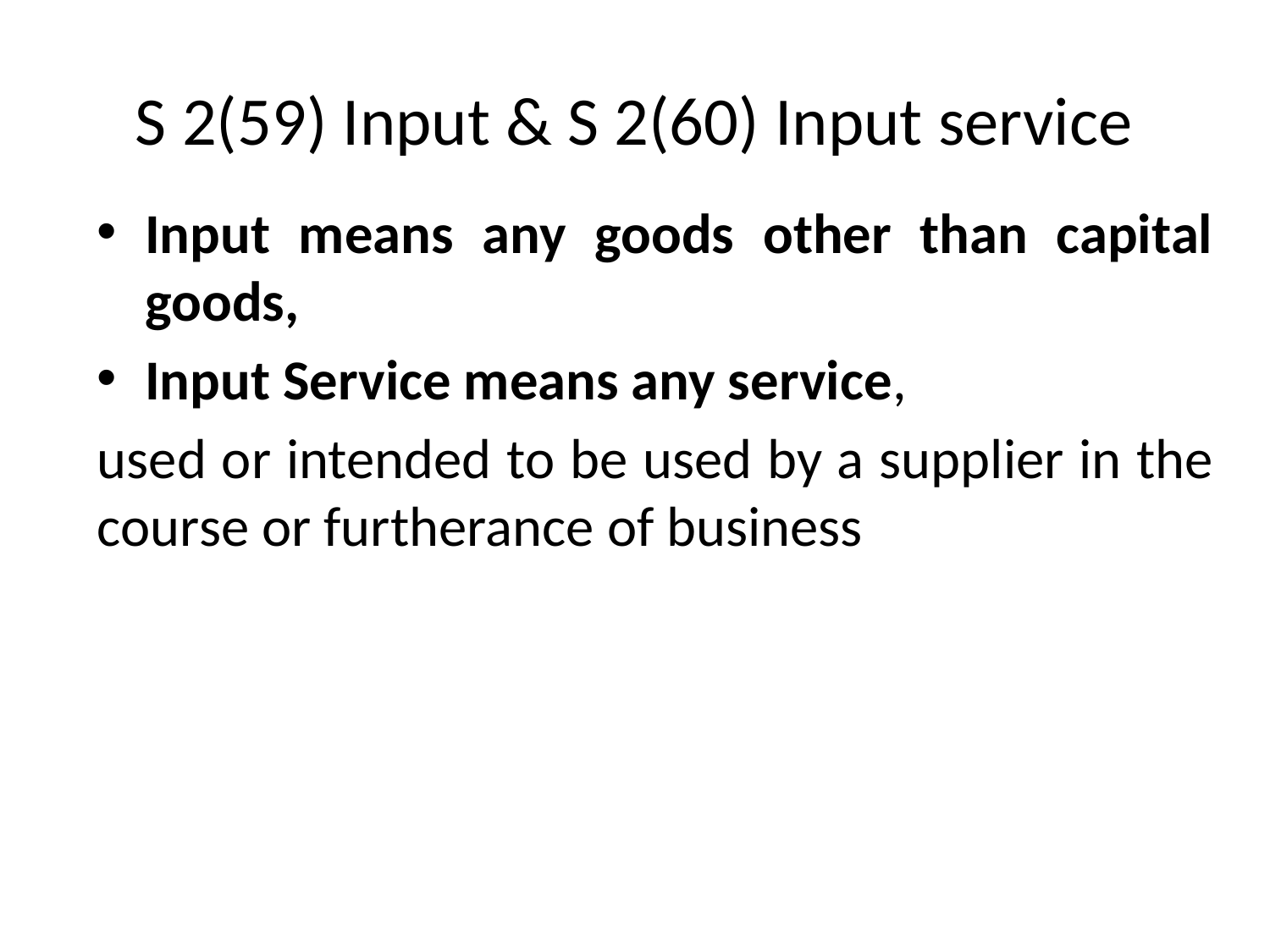

# S 2(59) Input & S 2(60) Input service
Input means any goods other than capital goods,
Input Service means any service,
used or intended to be used by a supplier in the course or furtherance of business